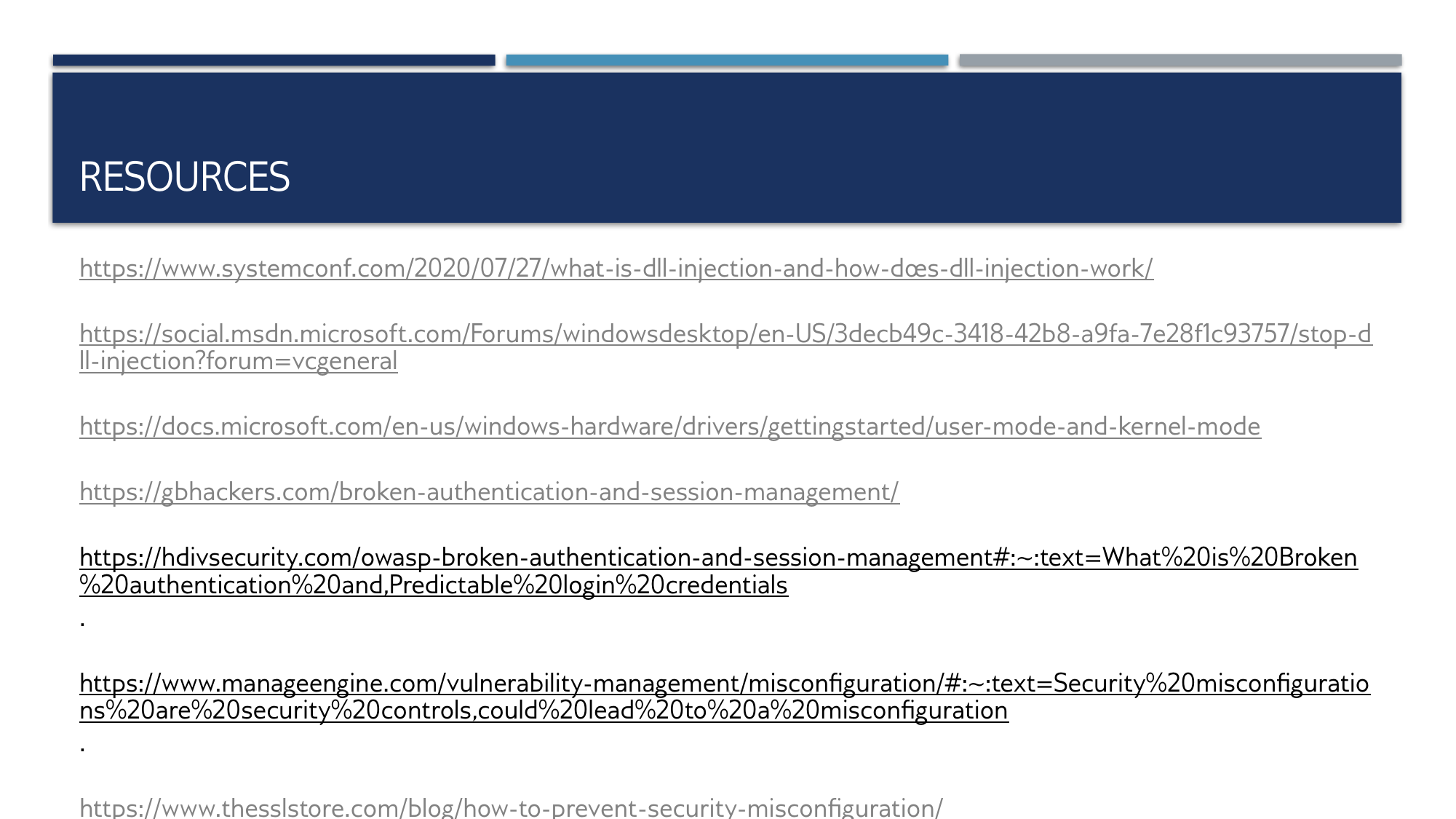

# resources
https://www.systemconf.com/2020/07/27/what-is-dll-injection-and-how-does-dll-injection-work/

https://social.msdn.microsoft.com/Forums/windowsdesktop/en-US/3decb49c-3418-42b8-a9fa-7e28f1c93757/stop-dll-injection?forum=vcgeneral

https://docs.microsoft.com/en-us/windows-hardware/drivers/gettingstarted/user-mode-and-kernel-mode

https://gbhackers.com/broken-authentication-and-session-management/

https://hdivsecurity.com/owasp-broken-authentication-and-session-management#:~:text=What%20is%20Broken%20authentication%20and,Predictable%20login%20credentials.

https://www.manageengine.com/vulnerability-management/misconfiguration/#:~:text=Security%20misconfigurations%20are%20security%20controls,could%20lead%20to%20a%20misconfiguration.

https://www.thesslstore.com/blog/how-to-prevent-security-misconfiguration/